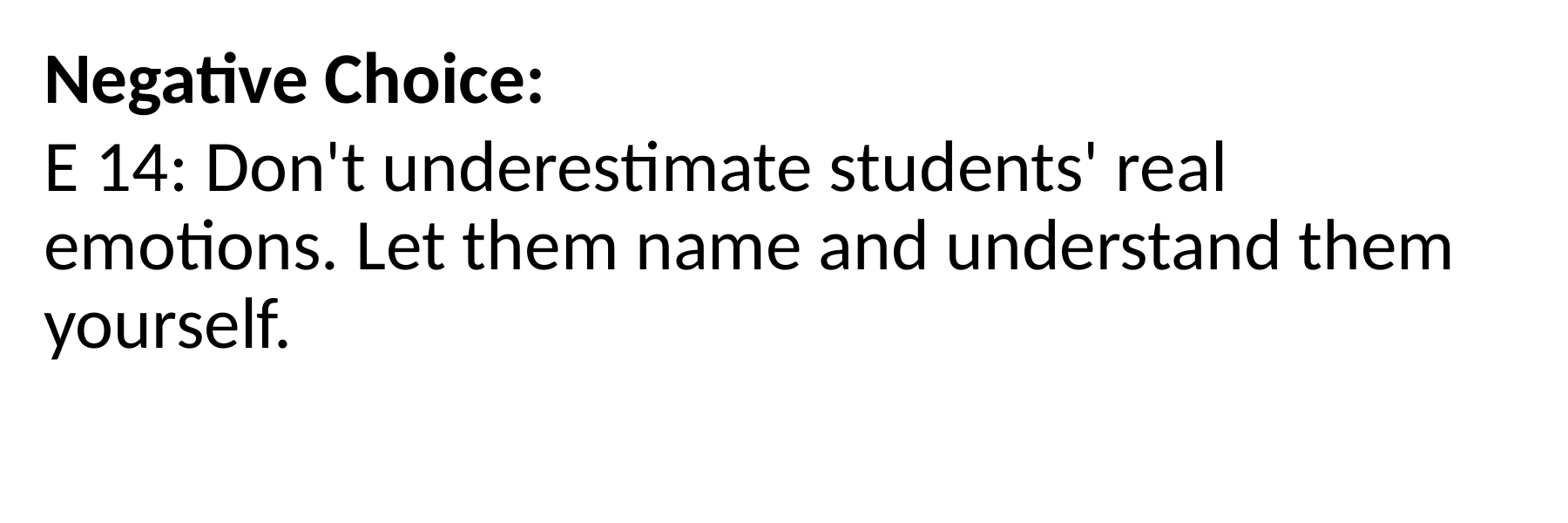

Negative Choice:
E 14: Don't underestimate students' real emotions. Let them name and understand them yourself.